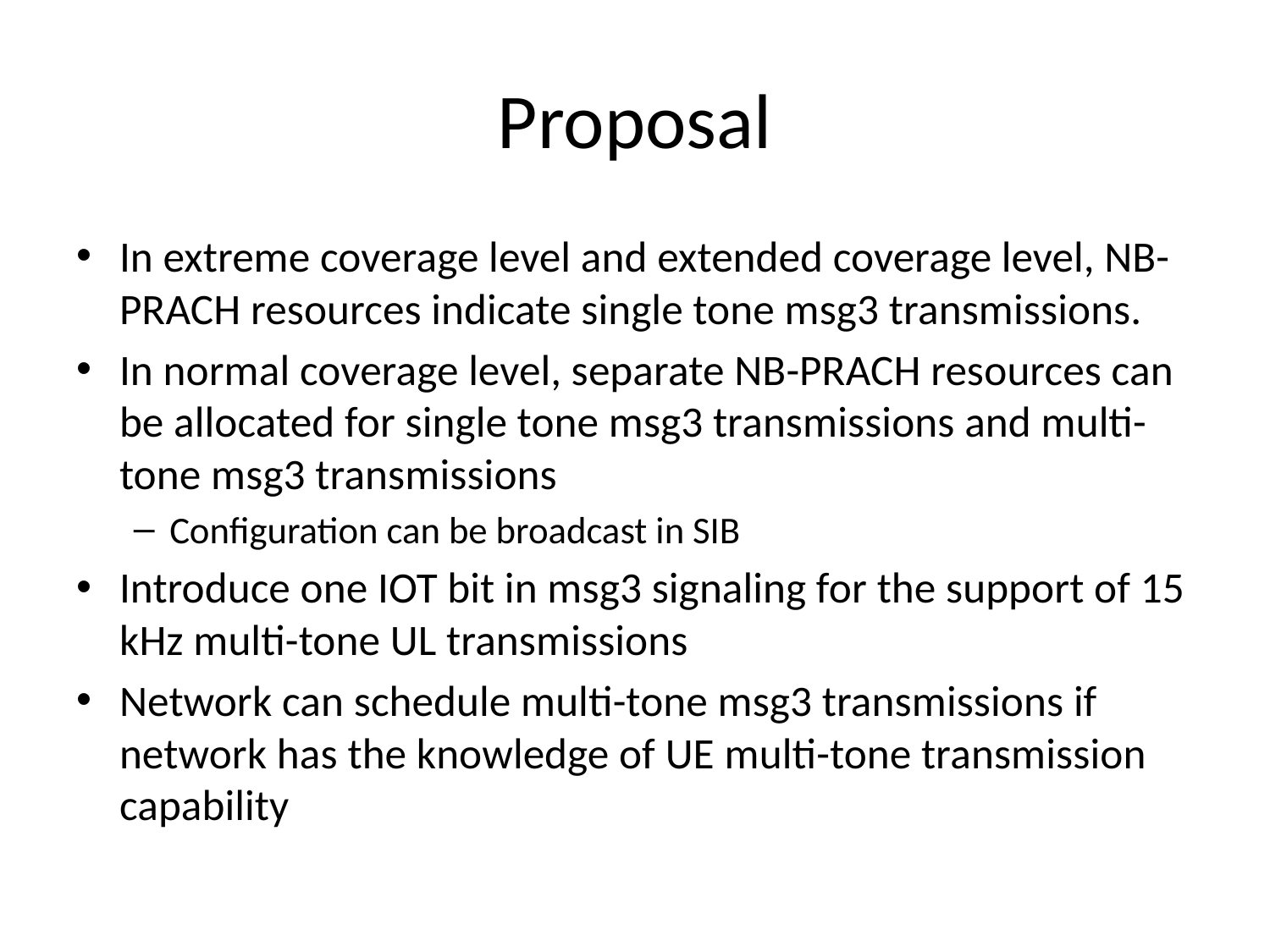

# Proposal
In extreme coverage level and extended coverage level, NB-PRACH resources indicate single tone msg3 transmissions.
In normal coverage level, separate NB-PRACH resources can be allocated for single tone msg3 transmissions and multi-tone msg3 transmissions
Configuration can be broadcast in SIB
Introduce one IOT bit in msg3 signaling for the support of 15 kHz multi-tone UL transmissions
Network can schedule multi-tone msg3 transmissions if network has the knowledge of UE multi-tone transmission capability